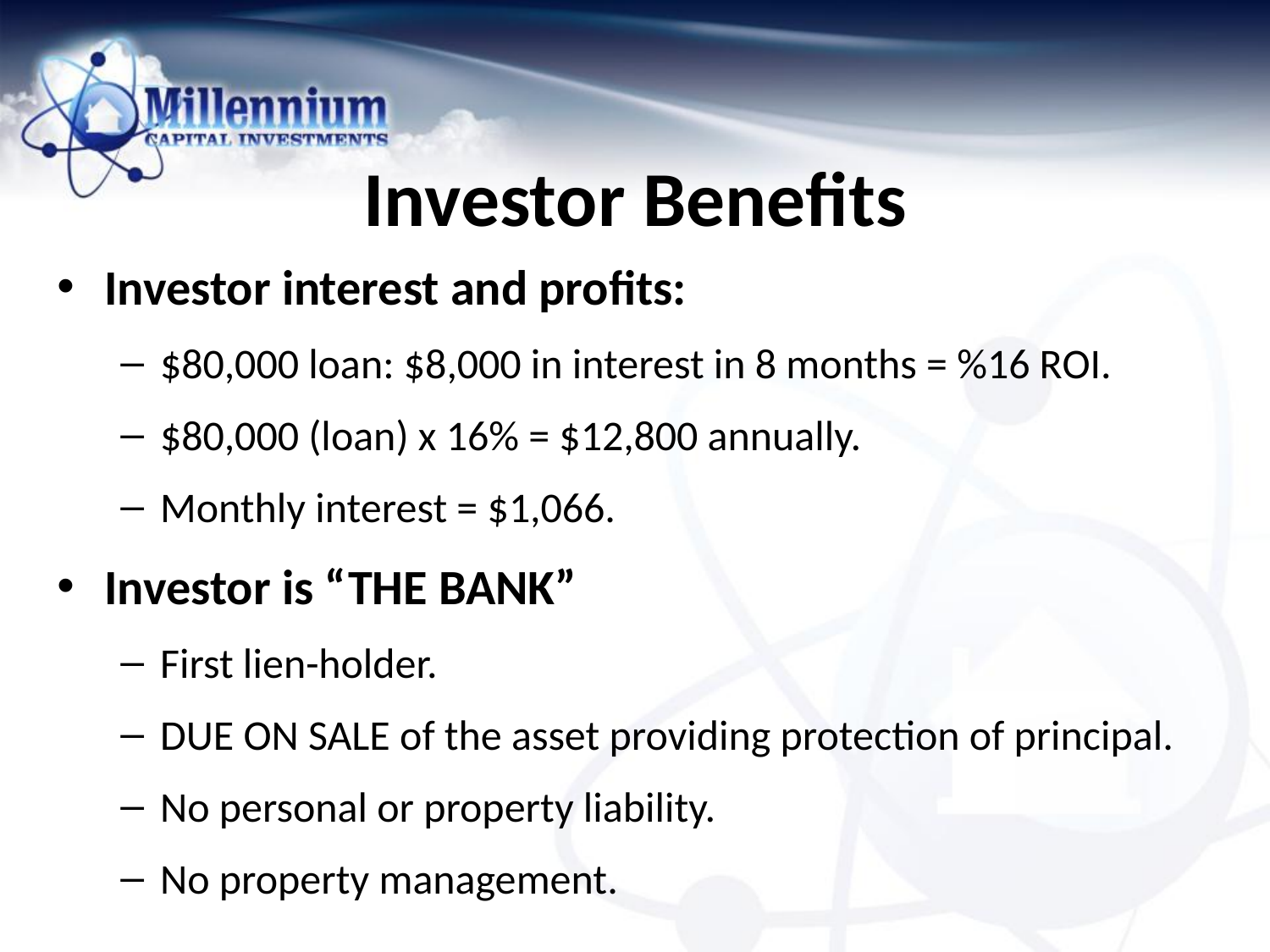

# Investor Benefits
Investor interest and profits:
$80,000 loan: $8,000 in interest in 8 months = %16 ROI.
$80,000 (loan) x 16% = $12,800 annually.
Monthly interest = $1,066.
Investor is “THE BANK”
First lien-holder.
DUE ON SALE of the asset providing protection of principal.
No personal or property liability.
No property management.